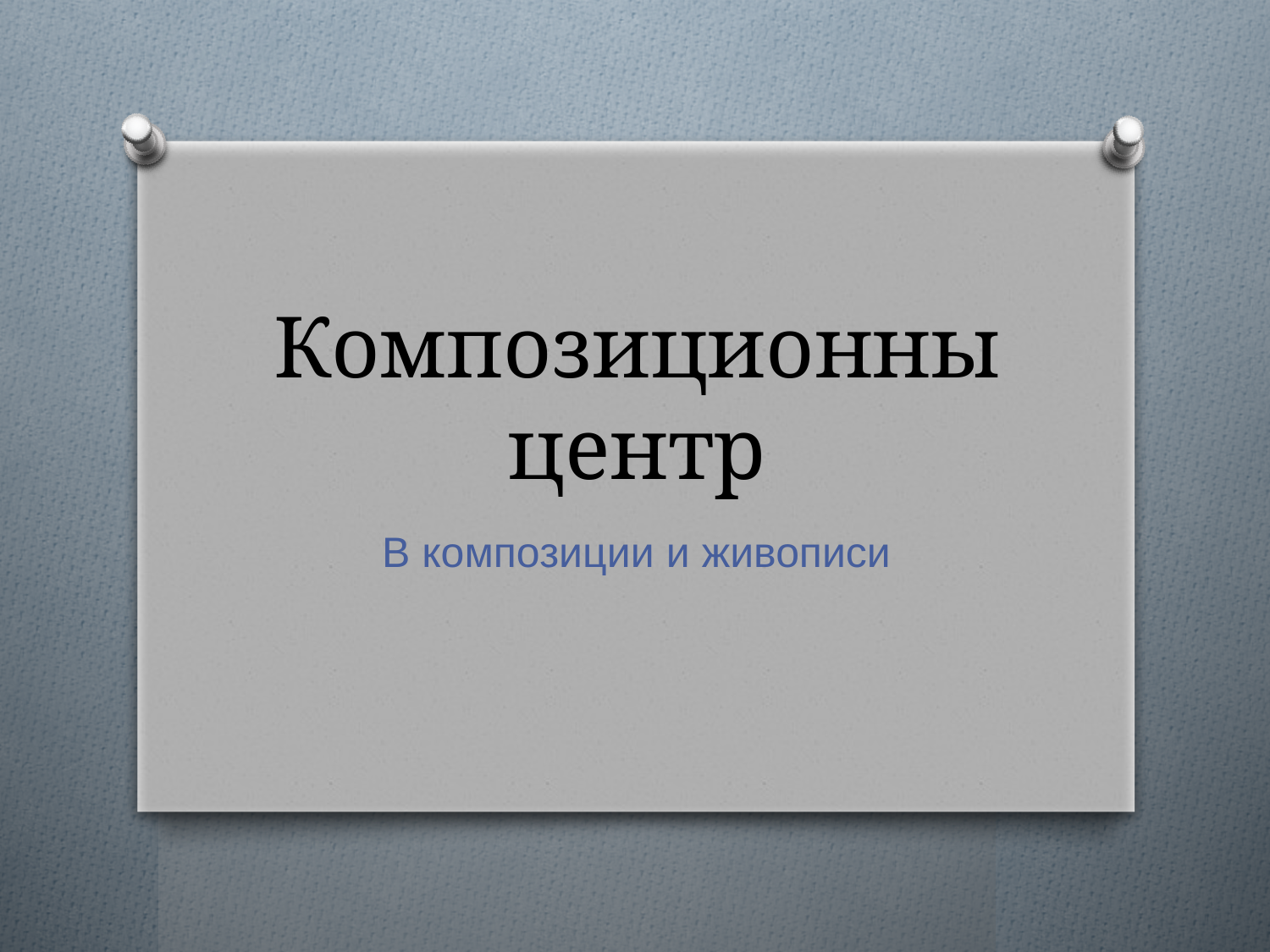

# Композиционны центр
В композиции и живописи